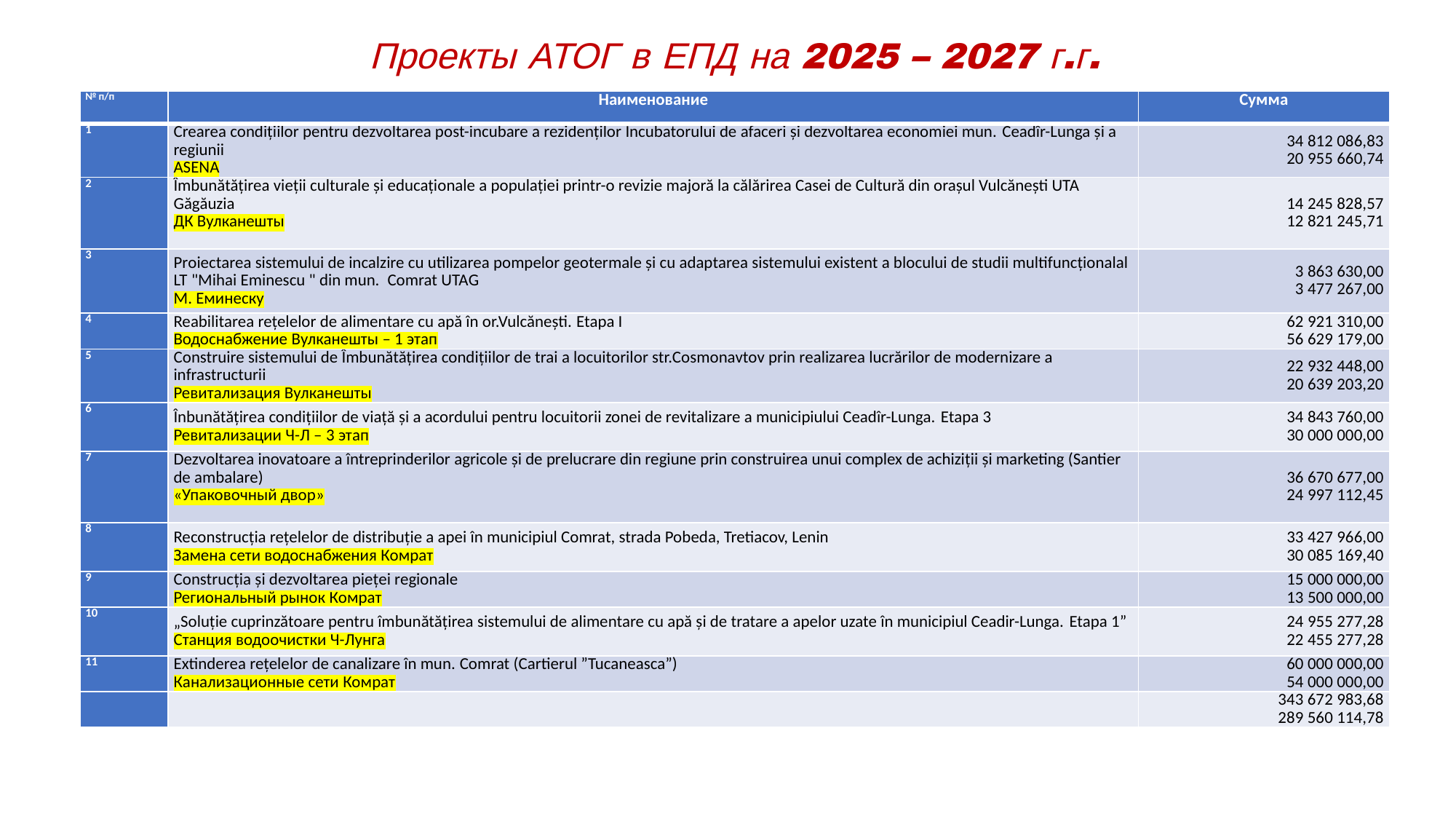

# Проекты АТОГ в ЕПД на 2025 – 2027 г.г.
| № п/п | Наименование | Сумма |
| --- | --- | --- |
| 1 | Crearea condițiilor pentru dezvoltarea post-incubare a rezidenților Incubatorului de afaceri și dezvoltarea economiei mun. Ceadîr-Lunga și a regiunii ASENA | 34 812 086,83 20 955 660,74 |
| 2 | Îmbunătățirea vieții culturale și educaționale a populației printr-o revizie majoră la călărirea Casei de Cultură din orașul Vulcănești UTA Găgăuzia ДК Вулканешты | 14 245 828,57 12 821 245,71 |
| 3 | Proiectarea sistemului de incalzire cu utilizarea pompelor geotermale și cu adaptarea sistemului existent a blocului de studii multifuncționalal LT "Mihai Eminescu " din mun. Comrat UTAG М. Еминеску | 3 863 630,00 3 477 267,00 |
| 4 | Reabilitarea rețelelor de alimentare cu apă în or.Vulcănești. Etapa I Водоснабжение Вулканешты – 1 этап | 62 921 310,00 56 629 179,00 |
| 5 | Construire sistemului de Îmbunătățirea condițiilor de trai a locuitorilor str.Cosmonavtov prin realizarea lucrărilor de modernizare a infrastructurii  Ревитализация Вулканешты | 22 932 448,00 20 639 203,20 |
| 6 | Înbunătățirea condițiilor de viață și a acordului pentru locuitorii zonei de revitalizare a municipiului Ceadîr-Lunga. Etapa 3 Ревитализации Ч-Л – 3 этап | 34 843 760,00 30 000 000,00 |
| 7 | Dezvoltarea inovatoare a întreprinderilor agricole și de prelucrare din regiune prin construirea unui complex de achiziții și marketing (Santier de ambalare)  «Упаковочный двор» | 36 670 677,00 24 997 112,45 |
| 8 | Reconstrucția rețelelor de distribuție a apei în municipiul Comrat, strada Pobeda, Tretiacov, Lenin  Замена сети водоснабжения Комрат | 33 427 966,00 30 085 169,40 |
| 9 | Construcția și dezvoltarea pieței regionale Региональный рынок Комрат | 15 000 000,00 13 500 000,00 |
| 10 | „Soluție cuprinzătoare pentru îmbunătățirea sistemului de alimentare cu apă și de tratare a apelor uzate în municipiul Ceadir-Lunga. Etapa 1” Станция водоочистки Ч-Лунга | 24 955 277,28 22 455 277,28 |
| 11 | Extinderea rețelelor de canalizare în mun. Comrat (Cartierul ”Tucaneasca”) Канализационные сети Комрат | 60 000 000,00 54 000 000,00 |
|  |  | 343 672 983,68 289 560 114,78 |